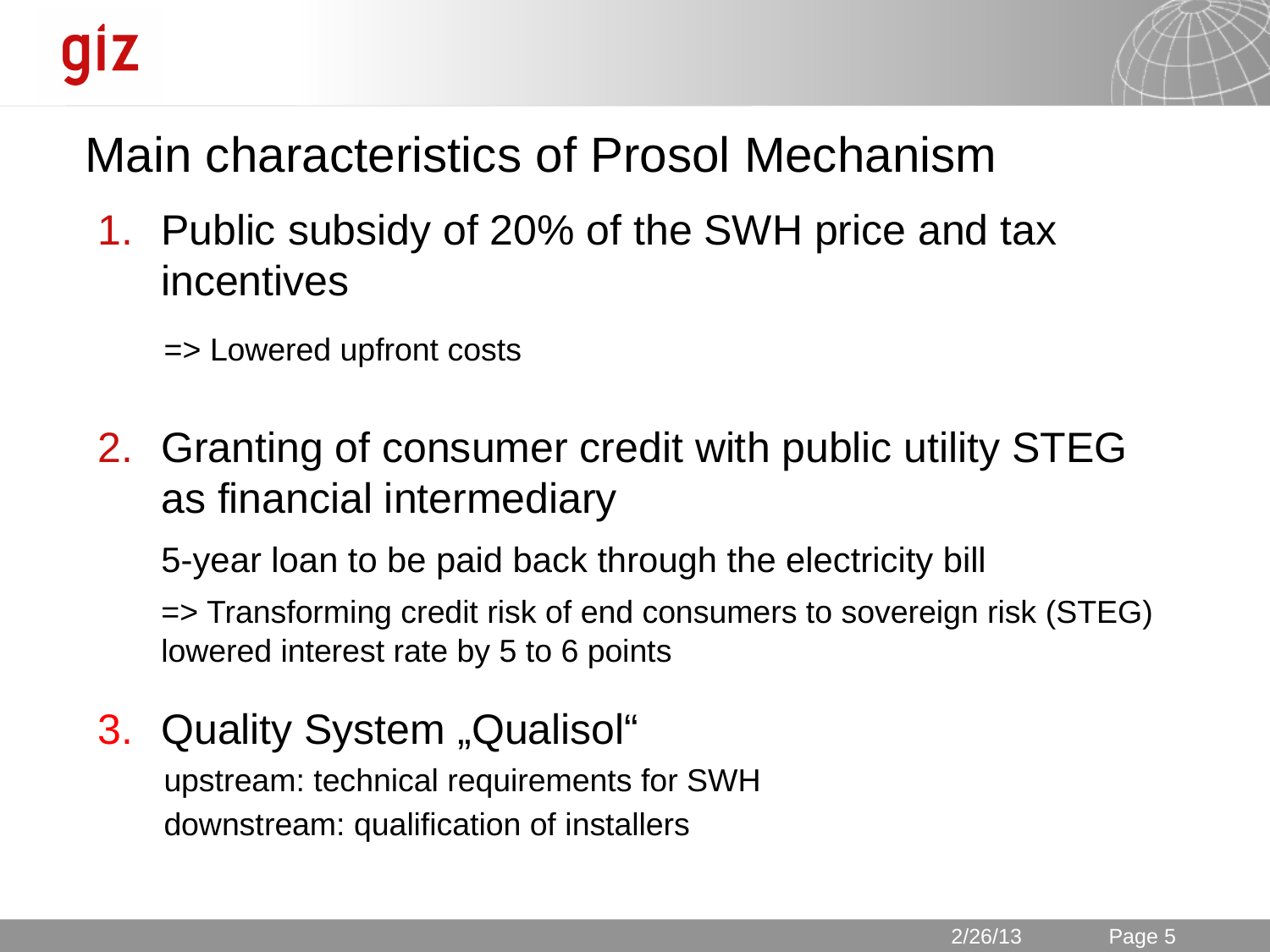

# Main characteristics of Prosol Mechanism
Public subsidy of 20% of the SWH price and tax incentives
=> Lowered upfront costs

Granting of consumer credit with public utility STEG as financial intermediary
	5-year loan to be paid back through the electricity bill
	=> Transforming credit risk of end consumers to sovereign risk (STEG) 	lowered interest rate by 5 to 6 points
3. 	Quality System „Qualisol“
upstream: technical requirements for SWH
downstream: qualification of installers

2/26/13